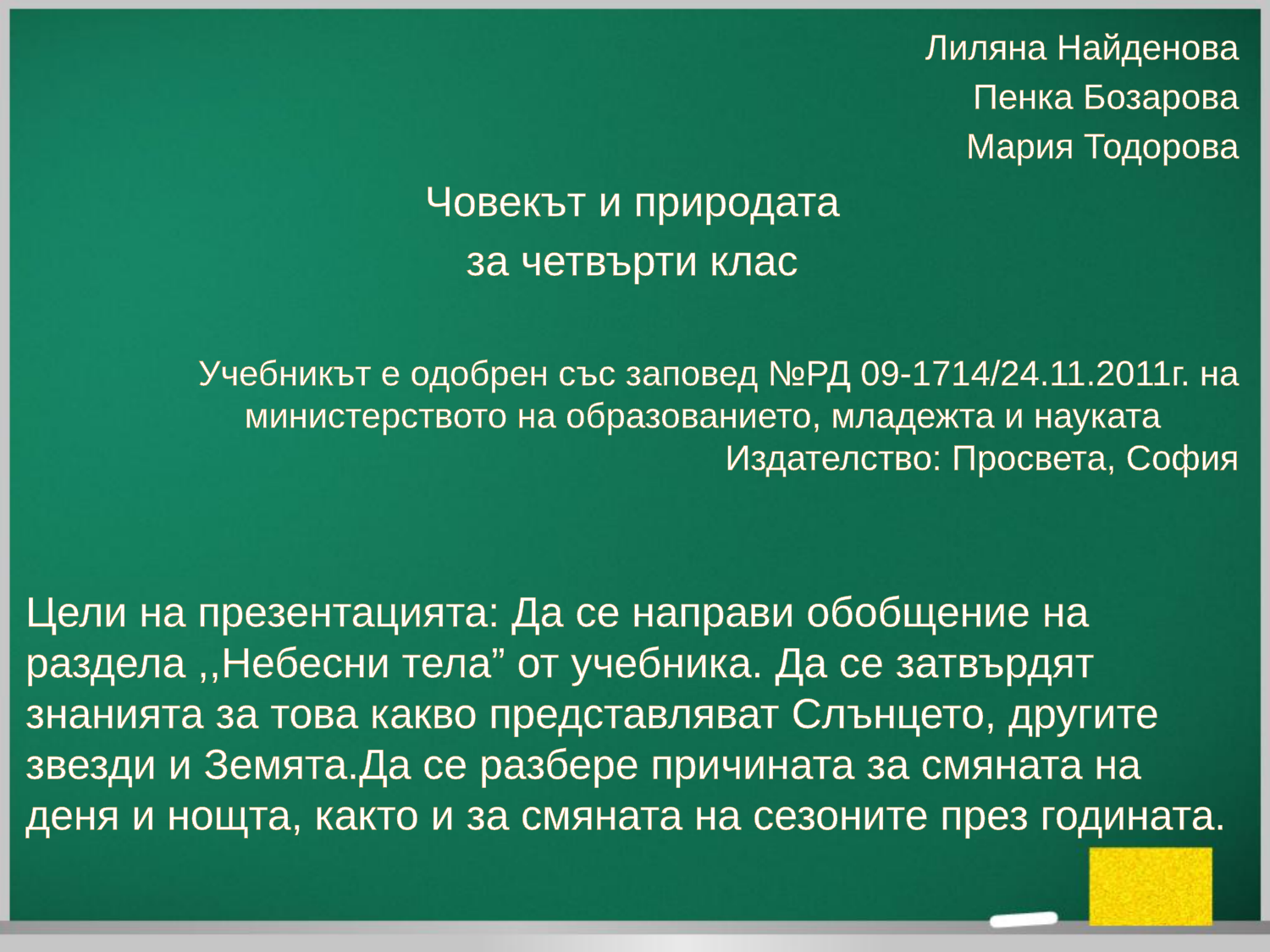

Лиляна Найденова
Пенка Бозарова
Мария Тодорова
Човекът и природата
за четвърти клас

Учебникът е одобрен със заповед №РД 09-1714/24.11.2011г. на министерството на образованието, младежта и науката         Издателство: Просвета, София

Цели на презентацията: Да се направи обобщение на раздела ,,Небесни тела” от учебника. Да се затвърдят знанията за това какво представляват Слънцето, другите звезди и Земята.Да се разбере причината за смяната на деня и нощта, както и за смяната на сезоните през годината.